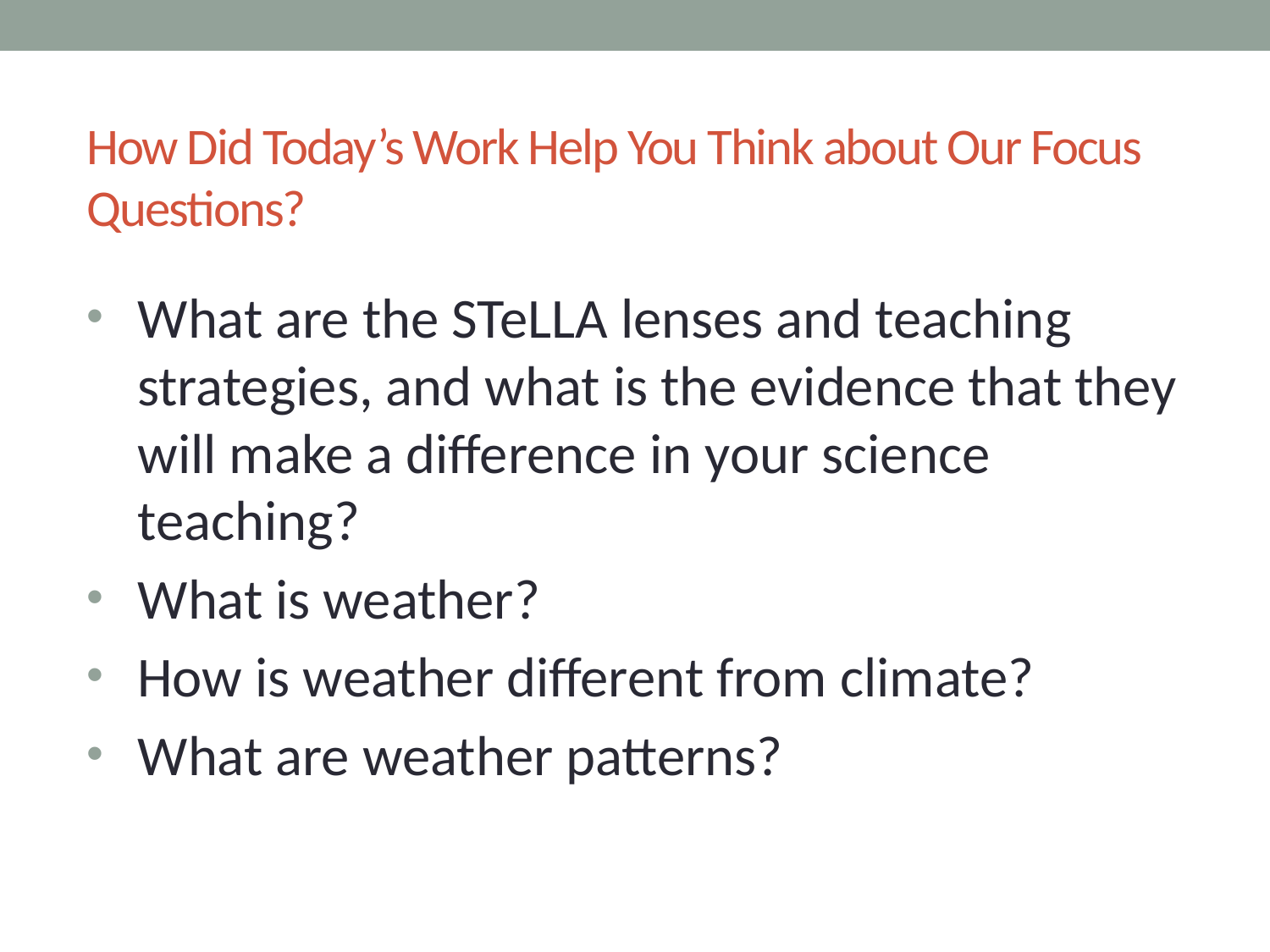

# How Did Today’s Work Help You Think about Our Focus Questions?
What are the STeLLA lenses and teaching strategies, and what is the evidence that they will make a difference in your science teaching?
What is weather?
How is weather different from climate?
What are weather patterns?